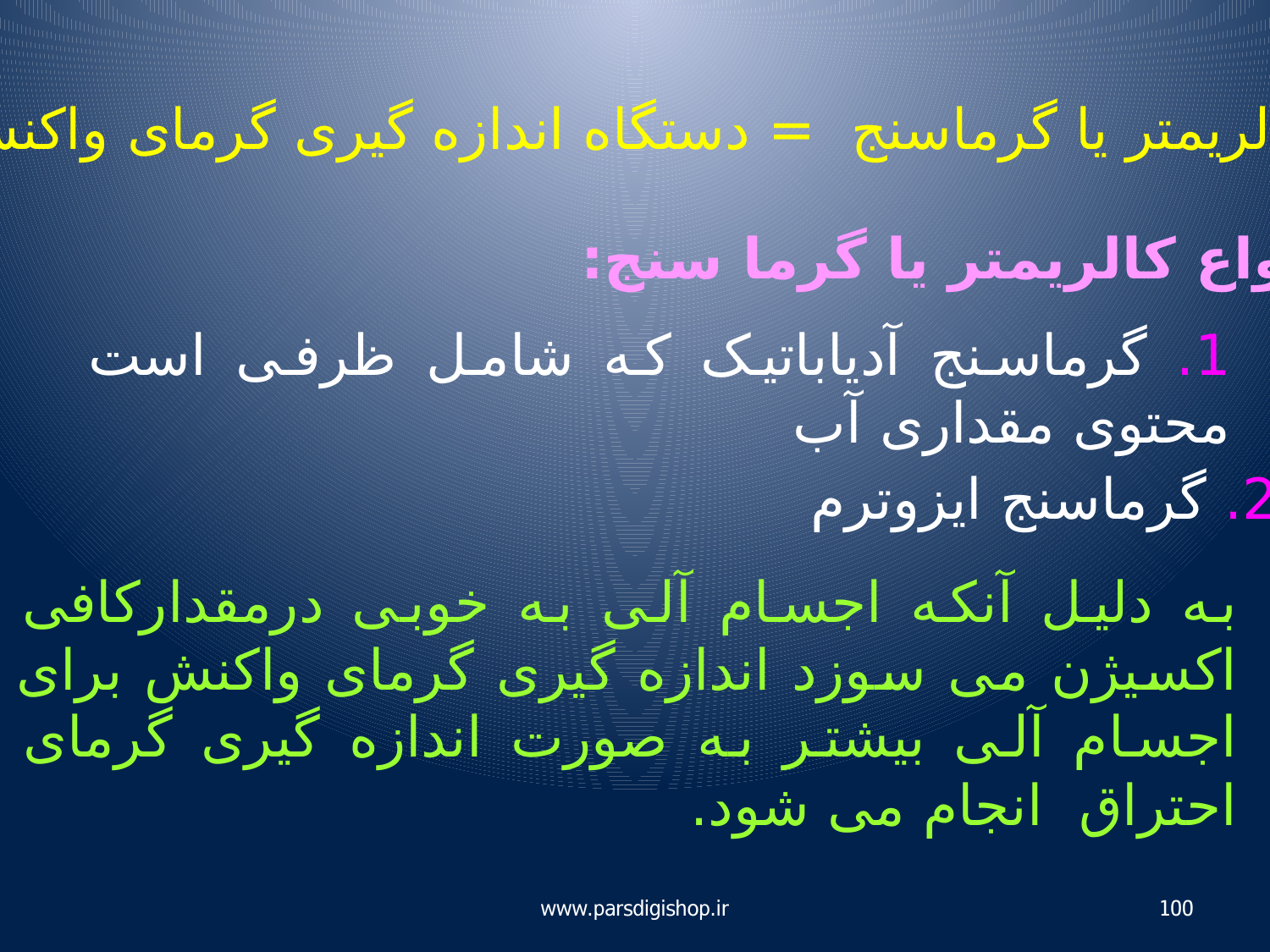

کالریمتر یا گرماسنج  = دستگاه اندازه گیری گرمای واکنش
انواع کالریمتر یا گرما سنج:
1. گرماسنج آدیاباتیک که شامل ظرفی است محتوی مقداری آب
2. گرماسنج ایزوترم
به دلیل آنکه اجسام آلی به خوبی درمقدارکافی اکسیژن می سوزد اندازه گیری گرمای واکنش برای اجسام آلی بیشتر به صورت اندازه گیری گرمای احتراق  انجام می شود.
www.parsdigishop.ir
100